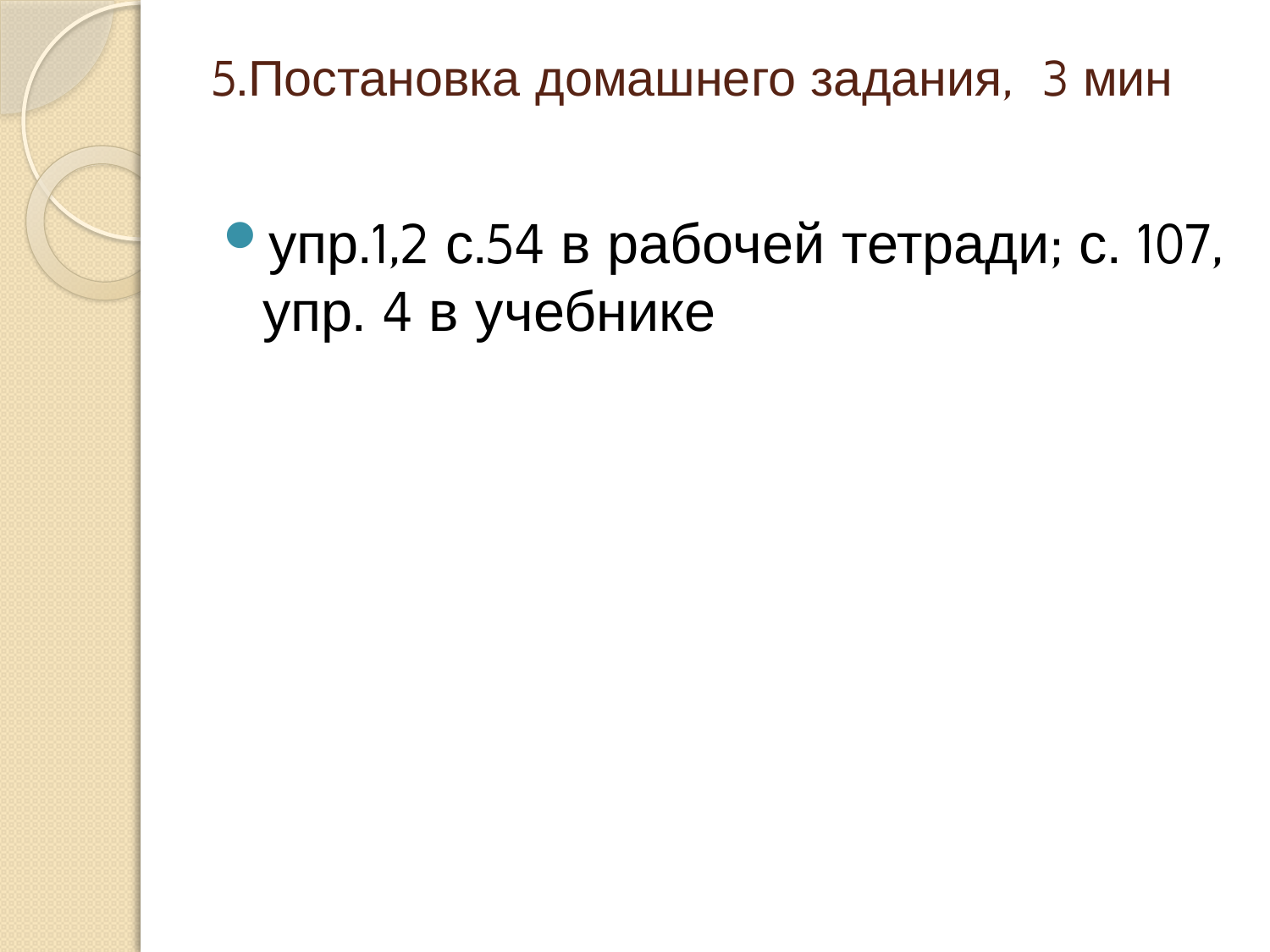

# 5.Постановка домашнего задания,  3 мин
упр.1,2 с.54 в рабочей тетради; с. 107, упр. 4 в учебнике